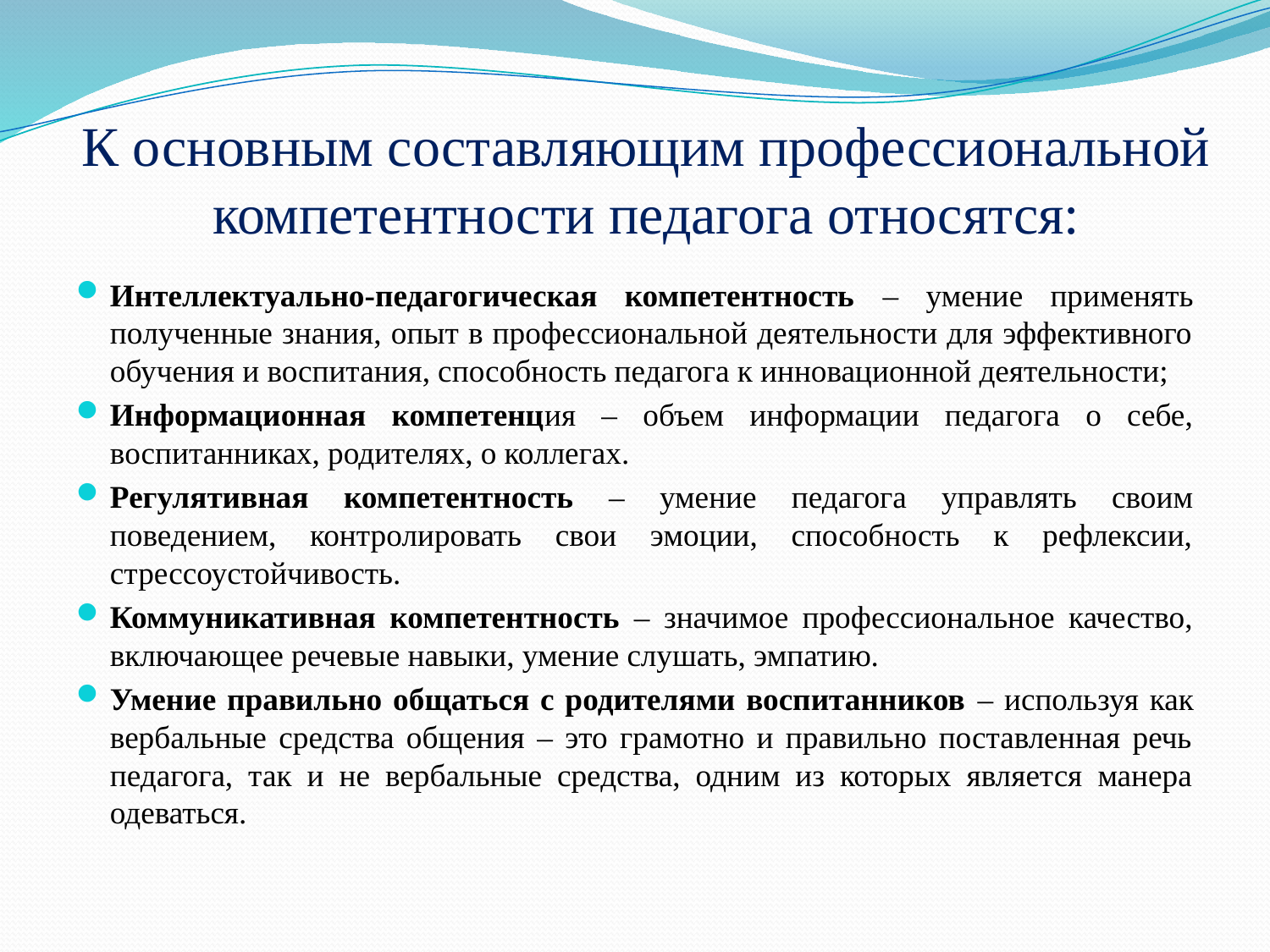

# К основным составляющим профессиональной компетентности педагога относятся:
Интеллектуально-педагогическая компетентность – умение применять полученные знания, опыт в профессиональной деятельности для эффективного обучения и воспитания, способность педагога к инновационной деятельности;
Информационная компетенция – объем информации педагога о себе, воспитанниках, родителях, о коллегах.
Регулятивная компетентность – умение педагога управлять своим поведением, контролировать свои эмоции, способность к рефлексии, стрессоустойчивость.
Коммуникативная компетентность – значимое профессиональное качество, включающее речевые навыки, умение слушать, эмпатию.
Умение правильно общаться с родителями воспитанников – используя как вербальные средства общения – это грамотно и правильно поставленная речь педагога, так и не вербальные средства, одним из которых является манера одеваться.